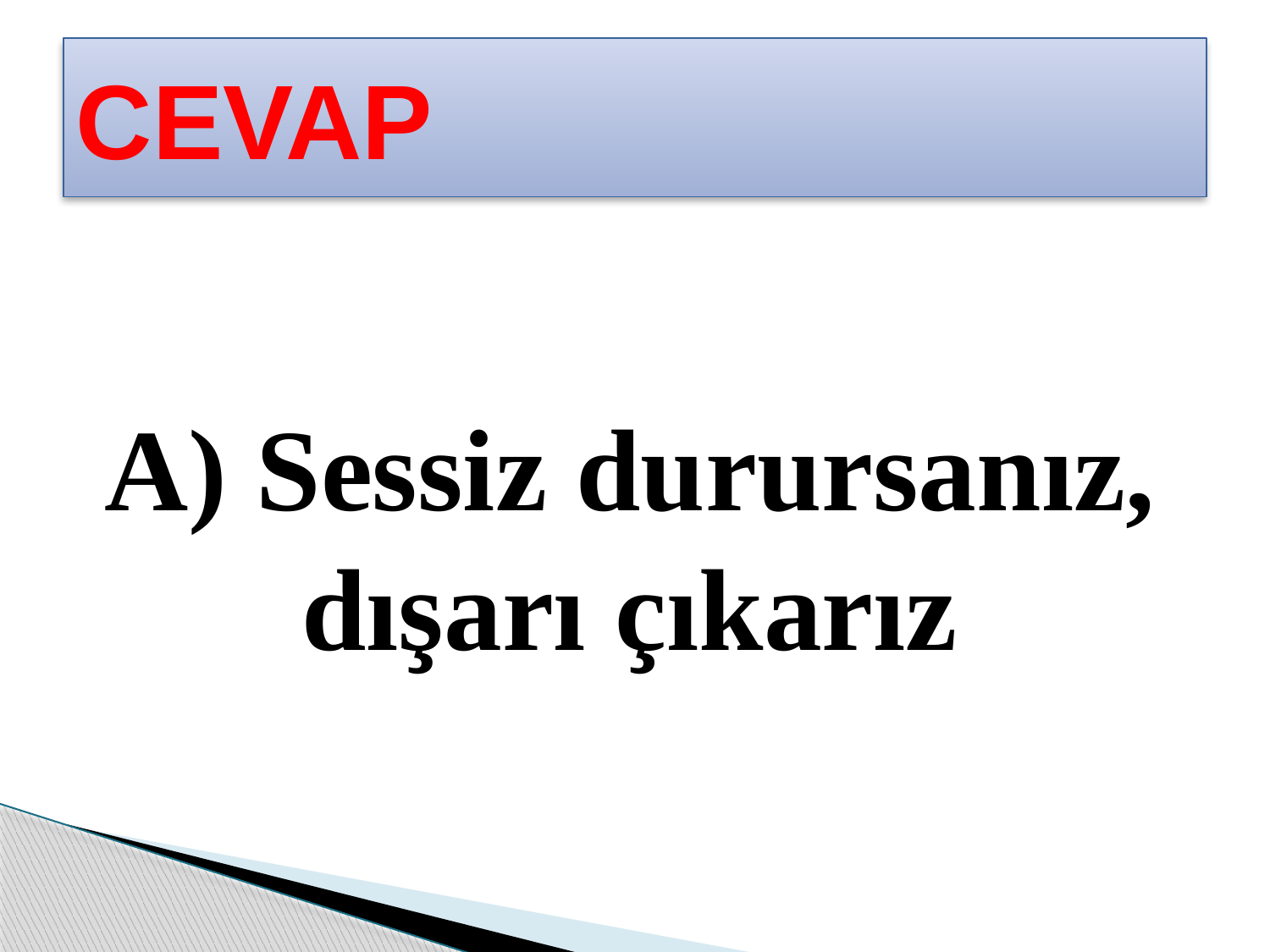

# CEVAP

A) Sessiz durursanız, dışarı çıkarız